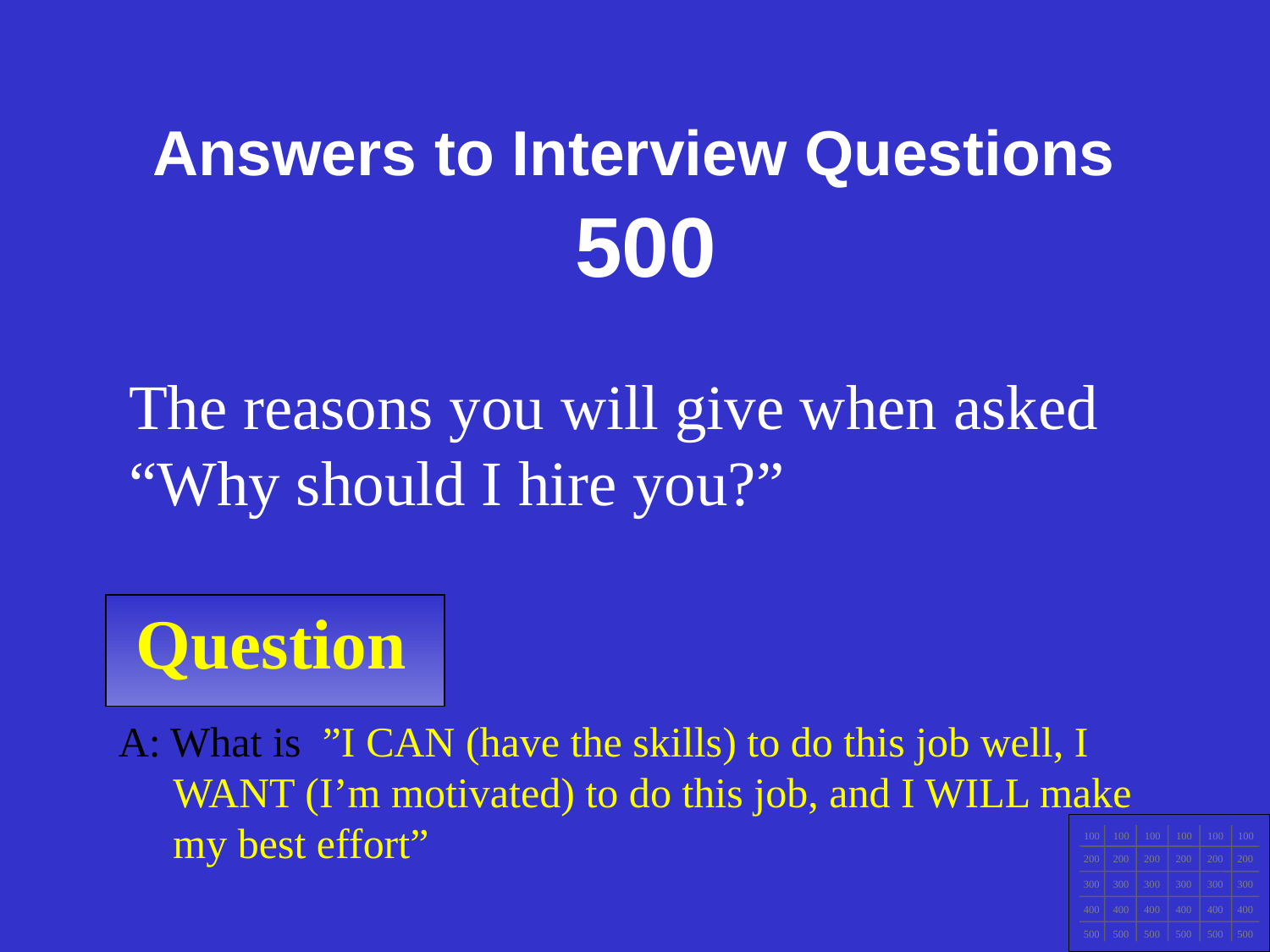

Answers to Interview Questions
500
The reasons you will give when asked “Why should I hire you?”
Question

A: What is  ”I CAN (have the skills) to do this job well, I WANT (I’m motivated) to do this job, and I WILL make my best effort”

100
100
100
100
100
100

200
200
200
200
200
200

300
300
300
300
300
300

400
400
400
400
400
400

500
500
500
500
500
500